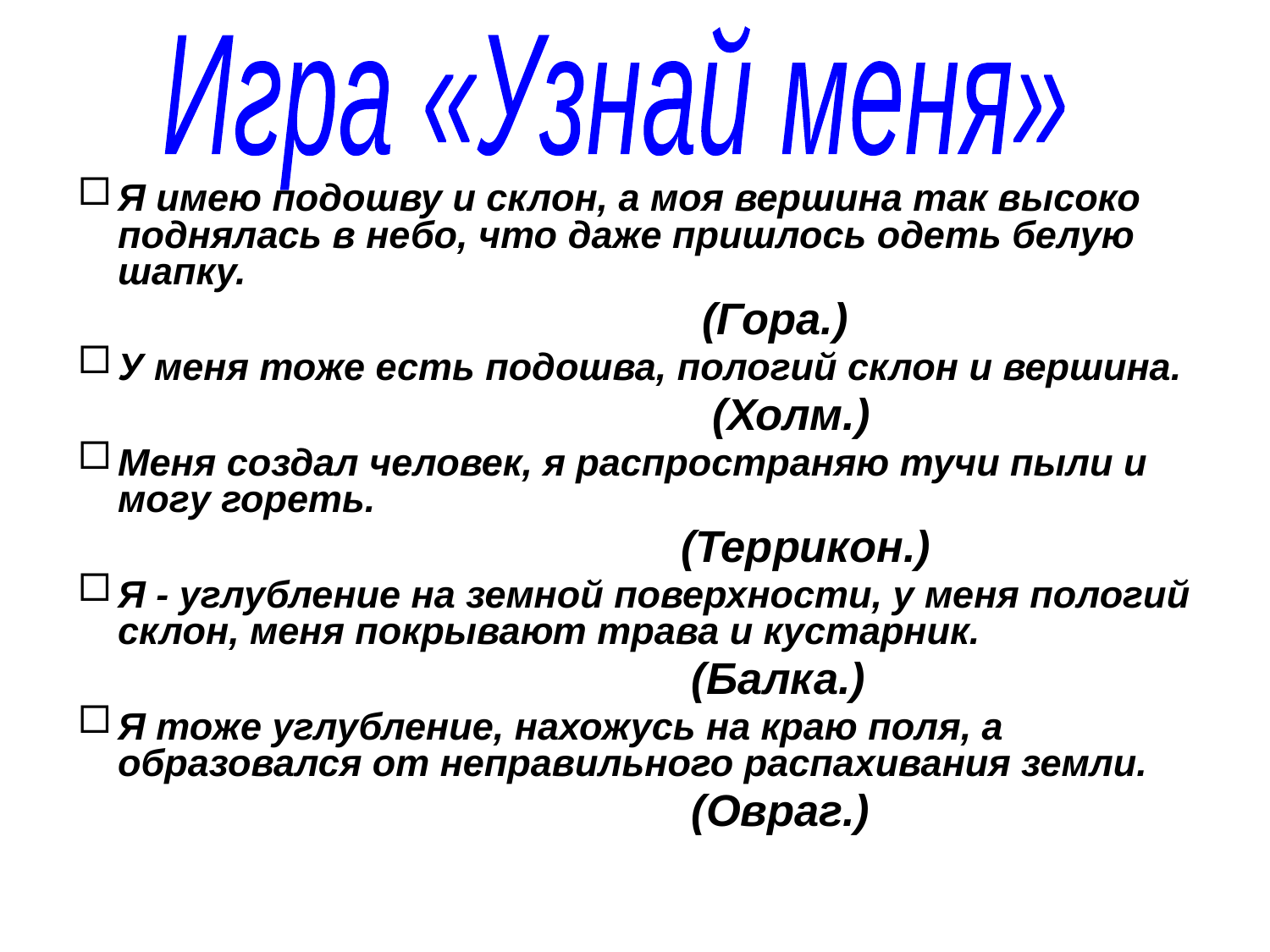

Игра «Узнай меня»
#
Я имею подошву и склон, а моя вершина так высоко поднялась в небо, что даже пришлось одеть белую шапку.
                                                           (Гора.)
У меня тоже есть подошва, пологий склон и вершина.
                                                            (Холм.)
Меня создал человек, я распространяю тучи пыли и могу гореть.
                                                         (Террикон.)
Я - углубление на земной поверхности, у меня пологий склон, меня покрывают трава и кустарник.
                                                          (Балка.)
Я тоже углубление, нахожусь на краю поля, а образовался от неправильного распахивания земли.
                                                          (Овраг.)